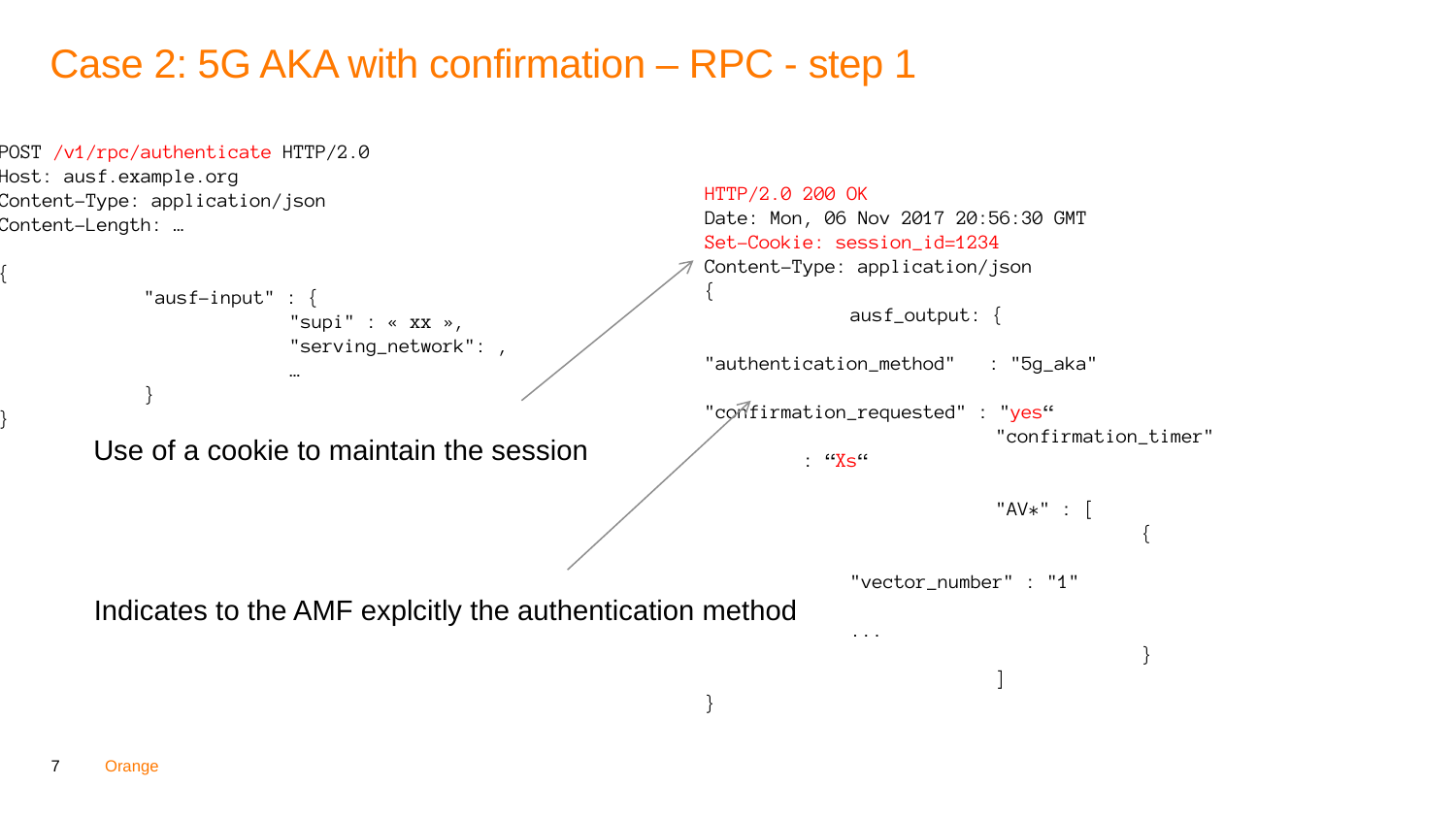

# Case 2: 5G AKA with confirmation – RPC - step 1
POST /v1/rpc/authenticate HTTP/2.0
Host: ausf.example.org
Content-Type: application/json
Content-Length: …

{
	"ausf-input" : {
		"supi" : « xx »,
		"serving_network": ,
        		…
     	}
}

HTTP/2.0 200 OK
Date: Mon, 06 Nov 2017 20:56:30 GMT
Set-Cookie: session_id=1234
Content-Type: application/json
{
	ausf_output: {
		"authentication_method"   : "5g_aka"
		"confirmation_requested" : "yes“
		"confirmation_timer"          : “Xs“

		"AV*" : [
			{
				"vector_number" : "1"
				...
			}
		]
}

Use of a cookie to maintain the session
Indicates to the AMF explcitly the authentication method